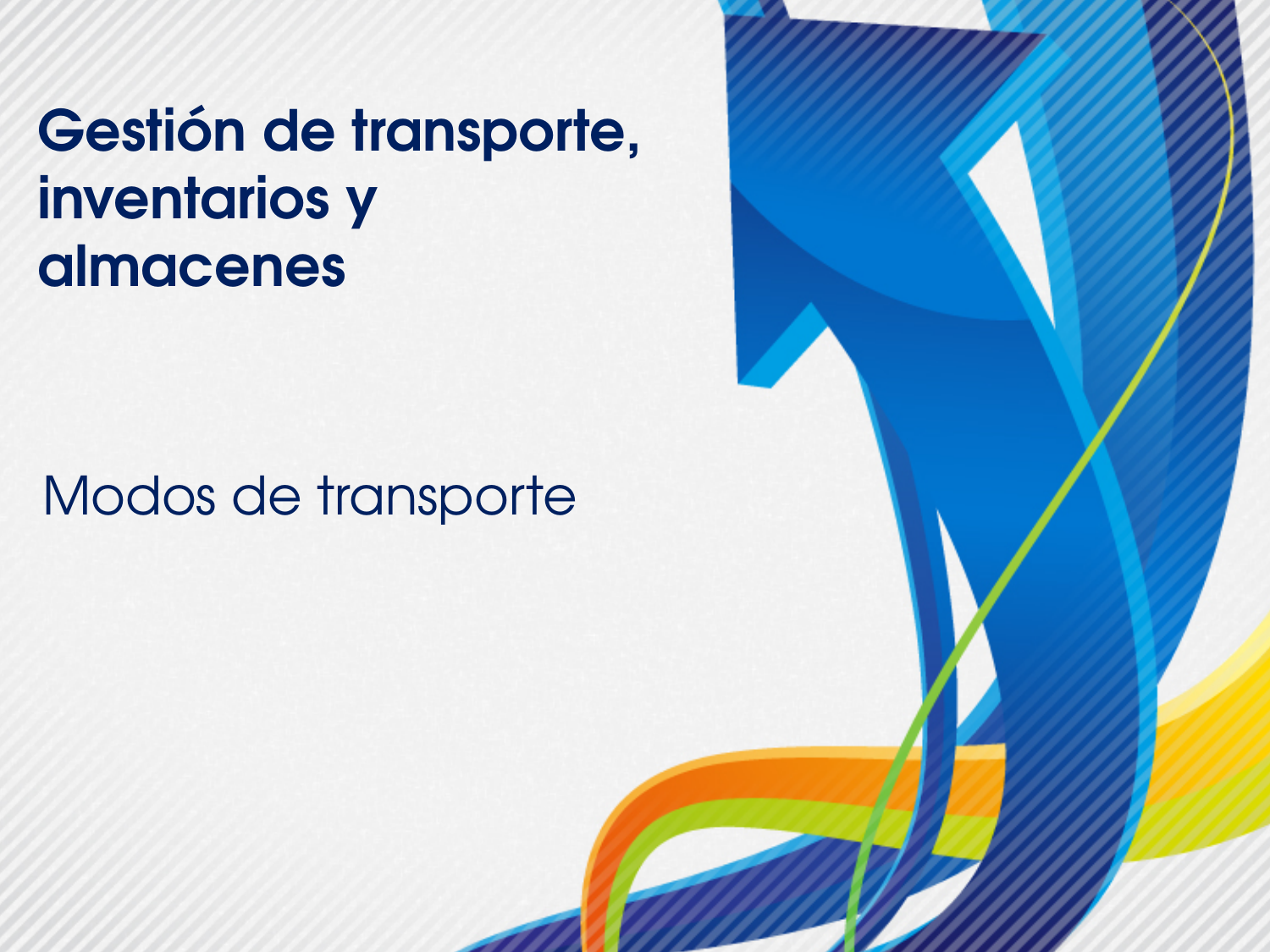

# Gestión de transporte, inventarios y almacenes
Modos de transporte